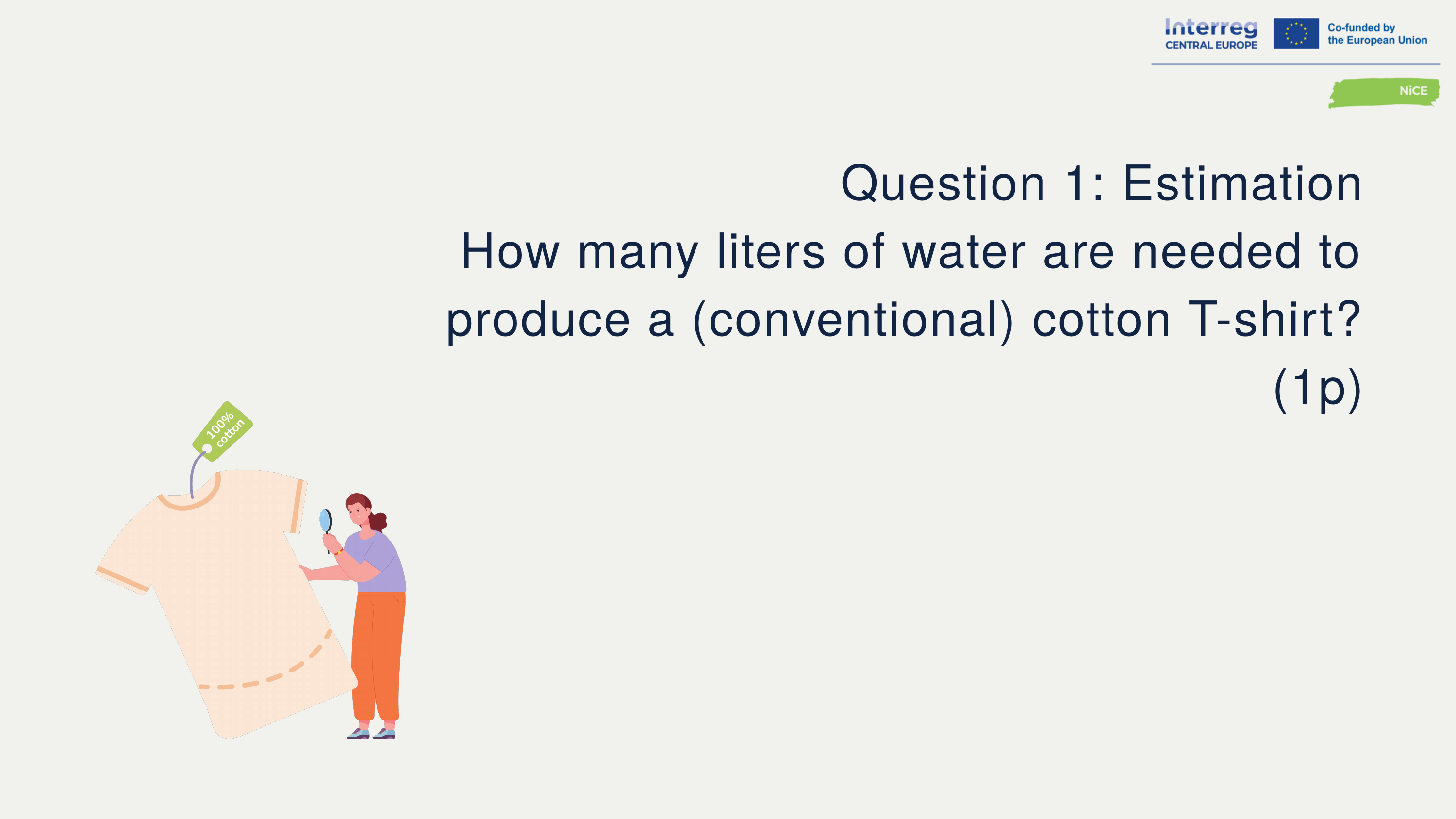

Question 1: Estimation
How many liters of water are needed to produce a (conventional) cotton T-shirt?
(1p)